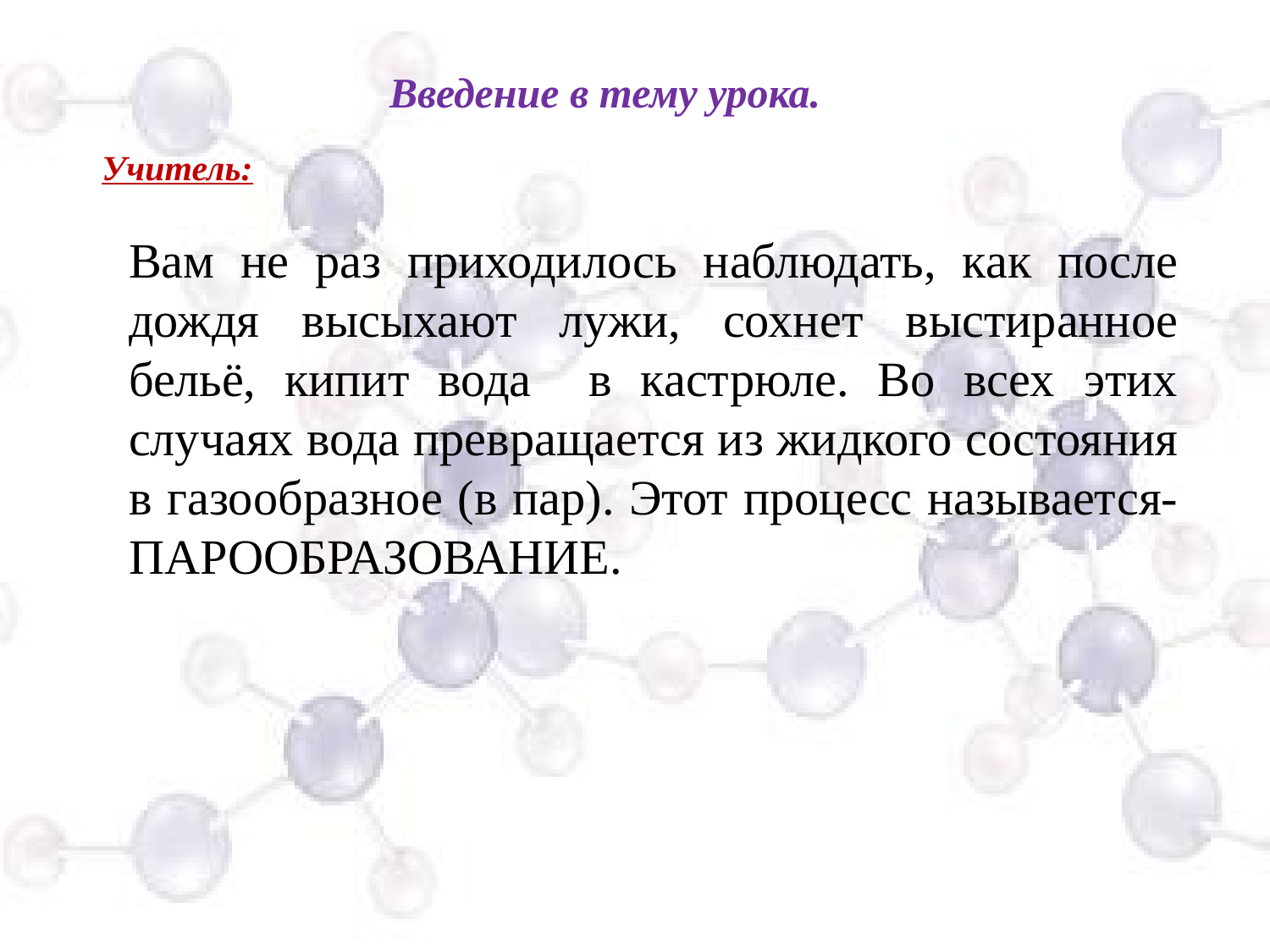

Введение в тему урока.
Учитель:
Вам не раз приходилось наблюдать, как после дождя высыхают лужи, сохнет выстиранное бельё, кипит вода  в кастрюле. Во всех этих случаях вода превращается из жидкого состояния в газообразное (в пар). Этот процесс называется-ПАРООБРАЗОВАНИЕ.